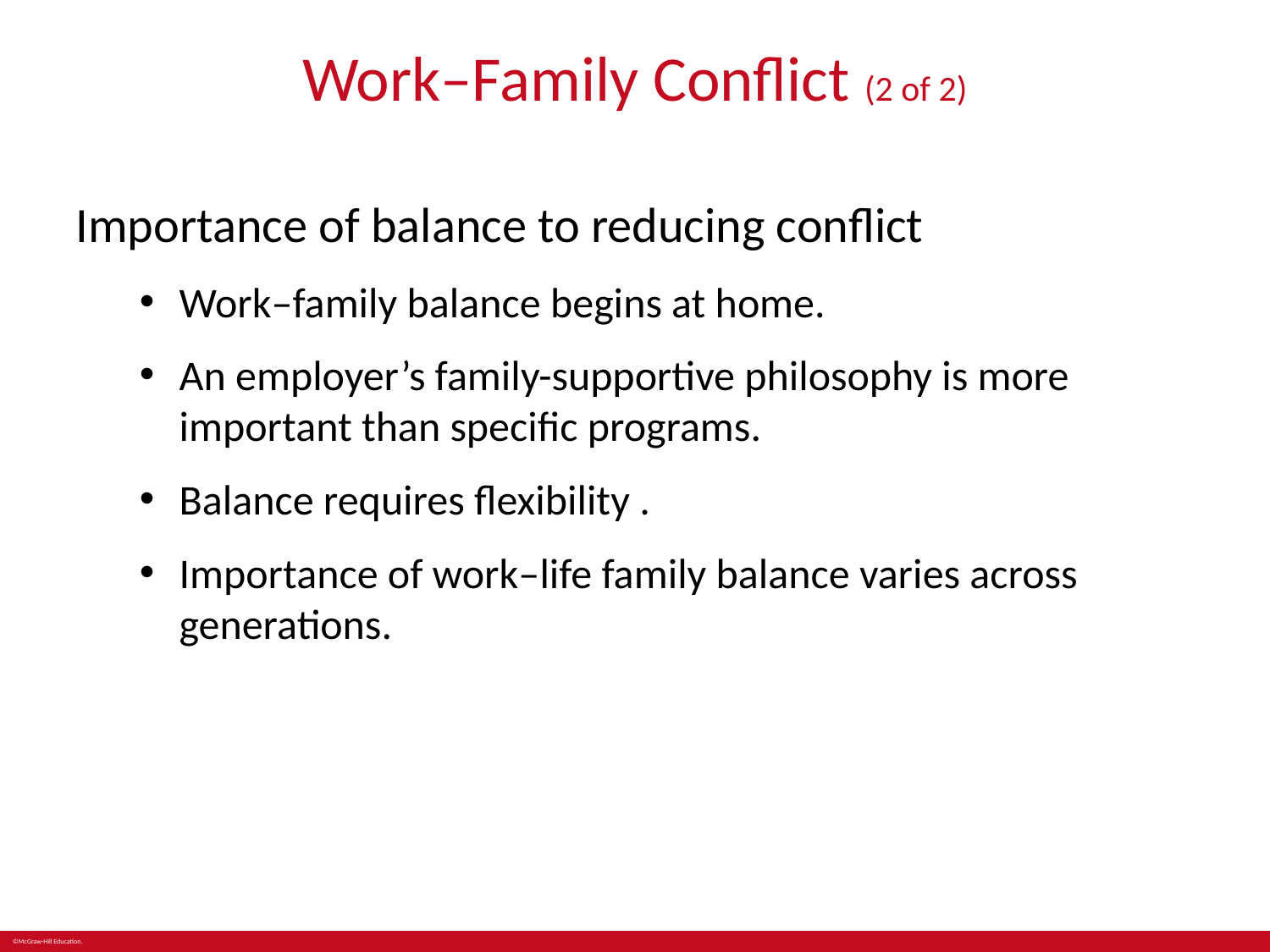

# Work–Family Conflict (2 of 2)
Importance of balance to reducing conflict
Work–family balance begins at home.
An employer’s family-supportive philosophy is more important than specific programs.
Balance requires flexibility .
Importance of work–life family balance varies across generations.